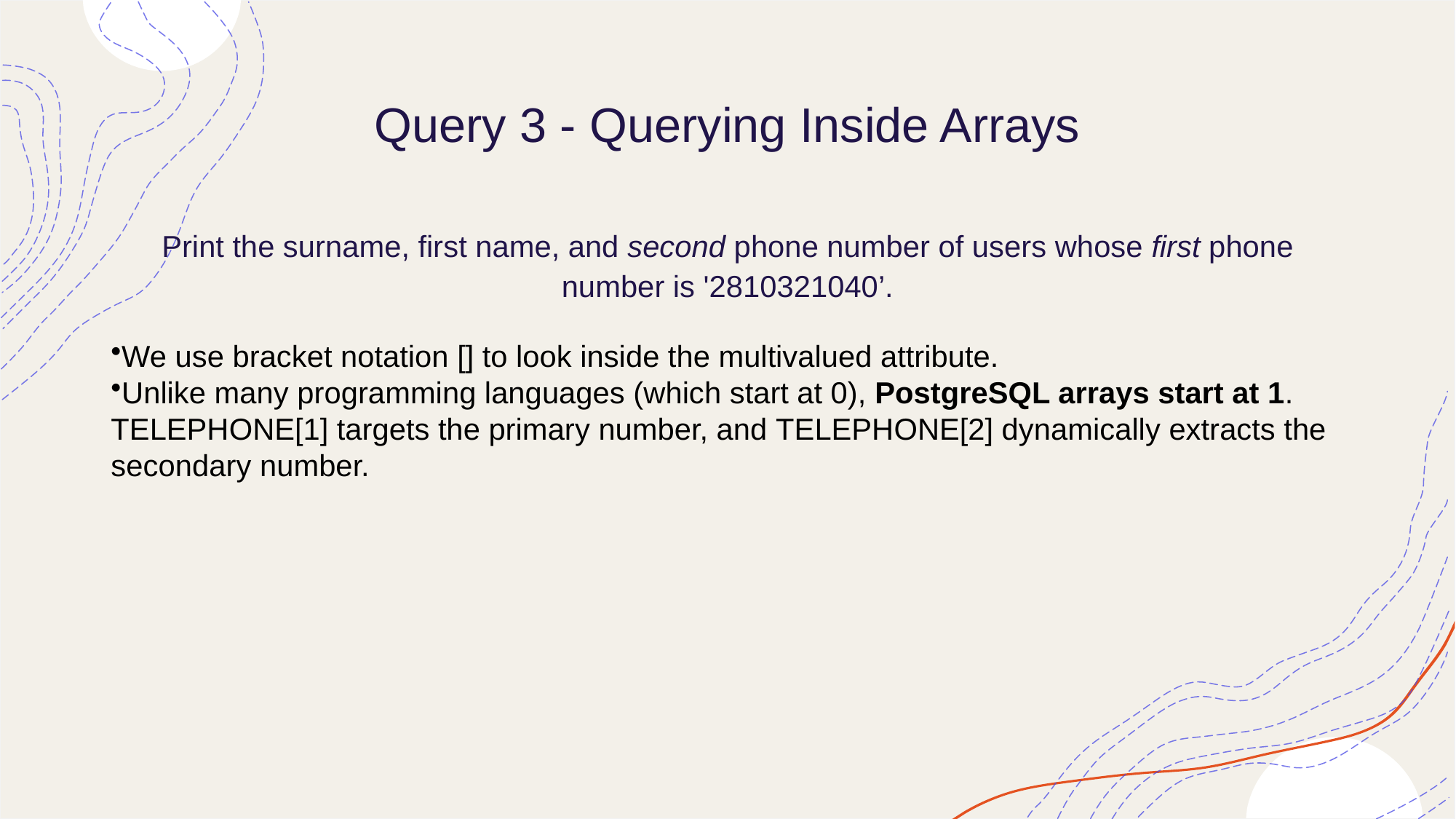

# Query 3 - Querying Inside Arrays
Print the surname, first name, and second phone number of users whose first phone number is '2810321040’.

We use bracket notation [] to look inside the multivalued attribute.
Unlike many programming languages (which start at 0), PostgreSQL arrays start at 1. TELEPHONE[1] targets the primary number, and TELEPHONE[2] dynamically extracts the secondary number.